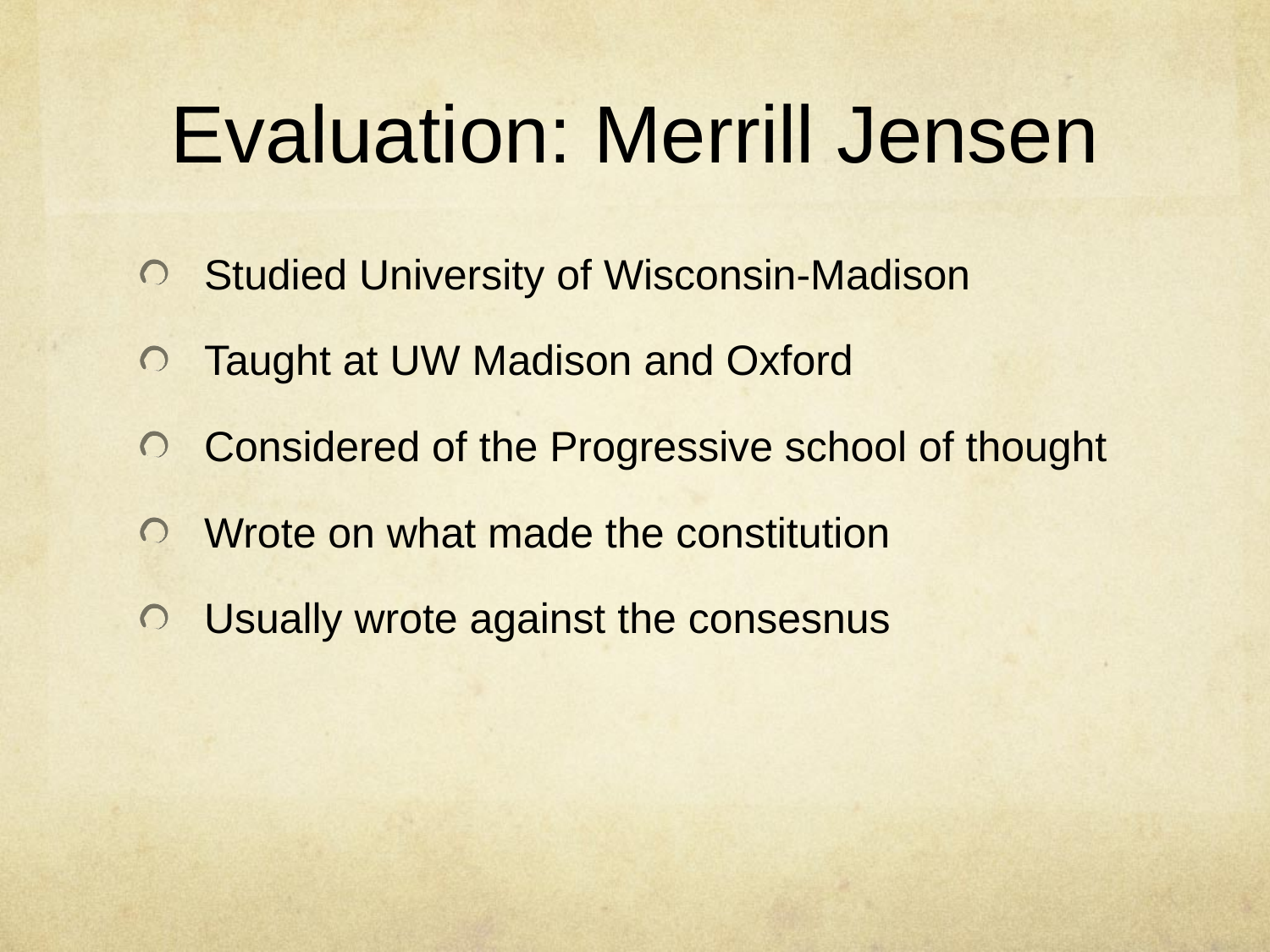

# Evaluation: Merrill Jensen
Studied University of Wisconsin-Madison
Taught at UW Madison and Oxford
Considered of the Progressive school of thought
Wrote on what made the constitution
Usually wrote against the consesnus